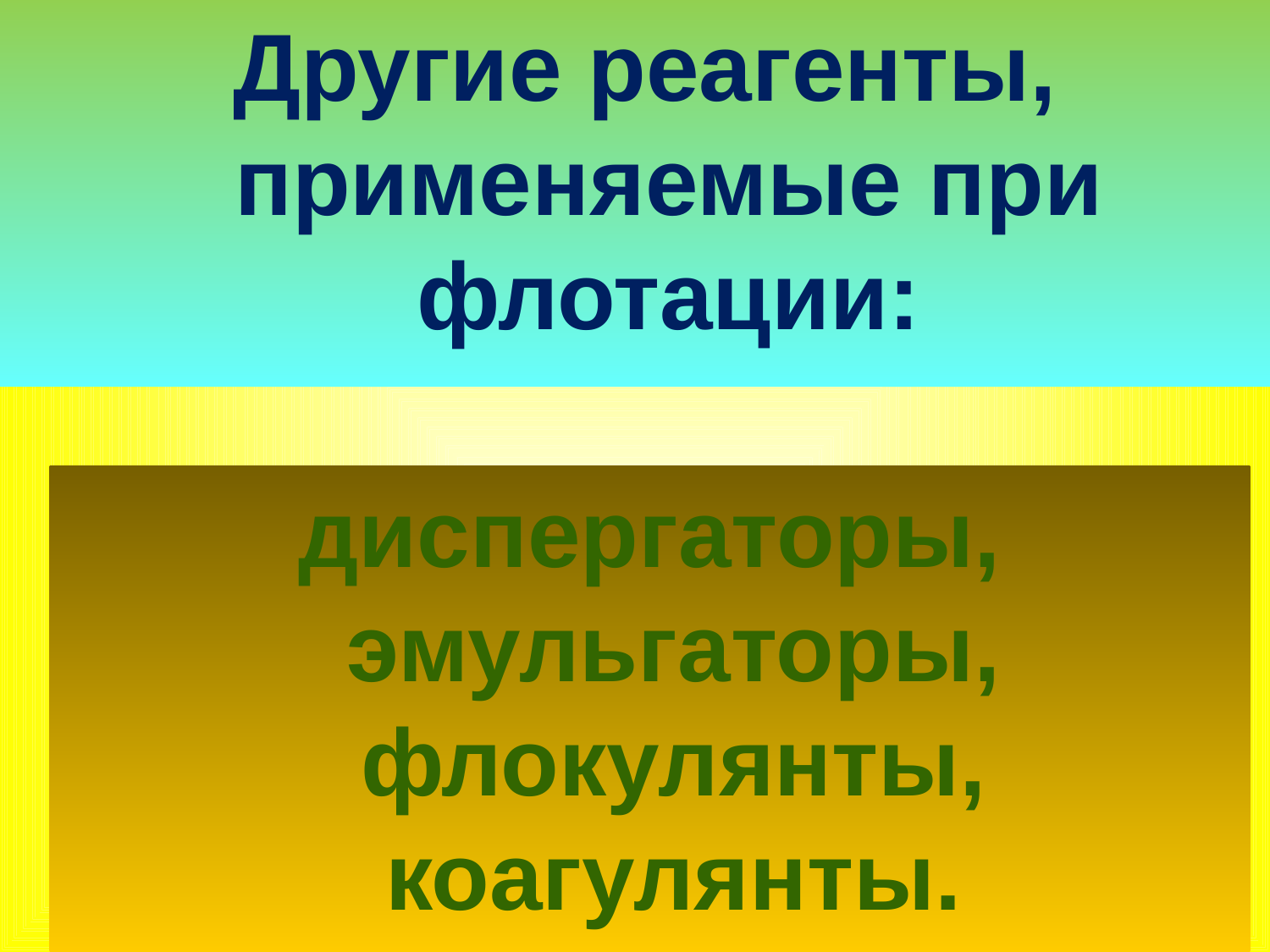

Другие реагенты, применяемые при флотации:
диспергаторы, эмульгаторы, флокулянты, коагулянты.